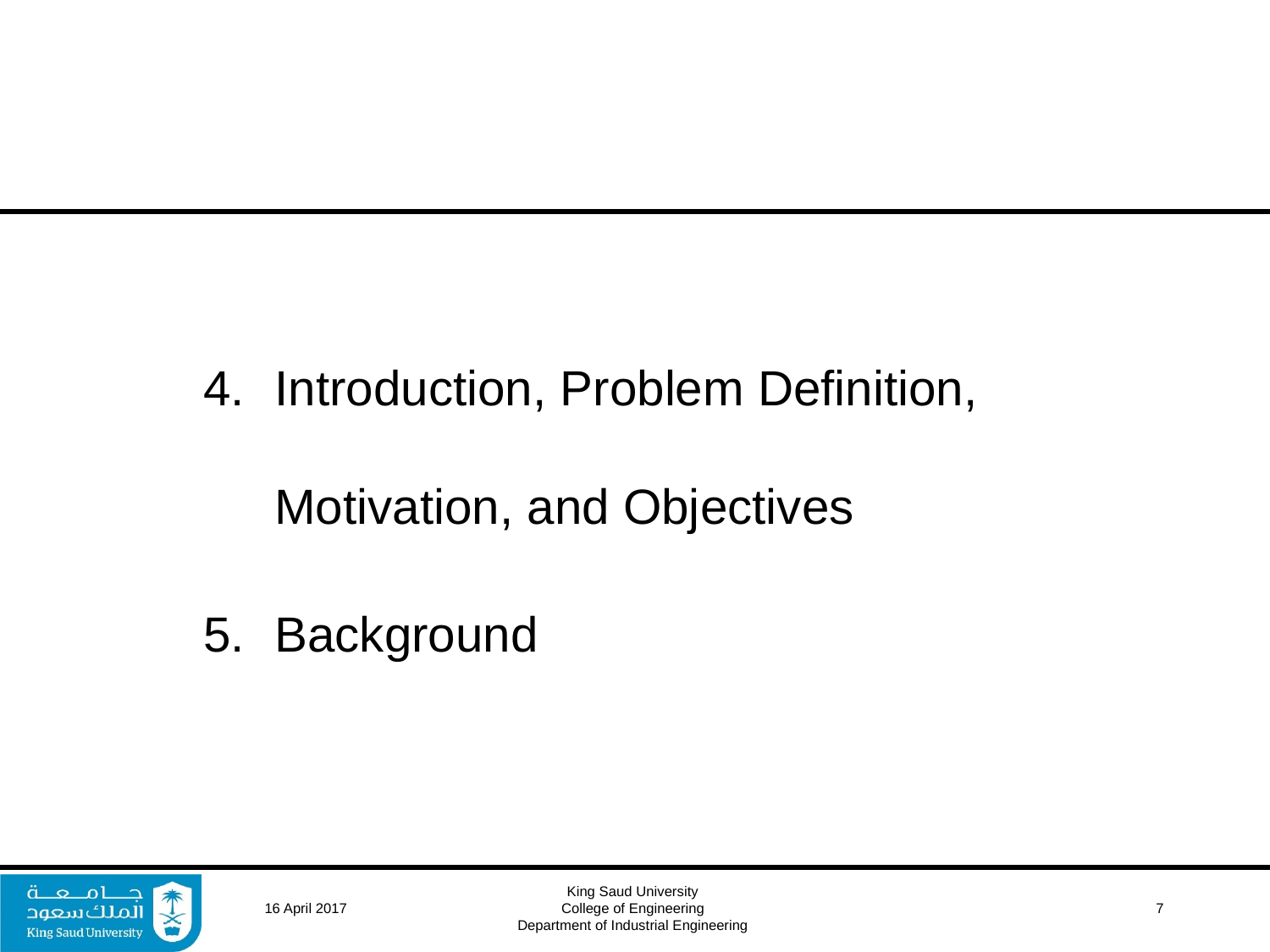

#

Introduction, Problem Definition, Motivation, and Objectives
Background
16 April 2017

King Saud University
College of Engineering
Department of Industrial Engineering

                                                          7